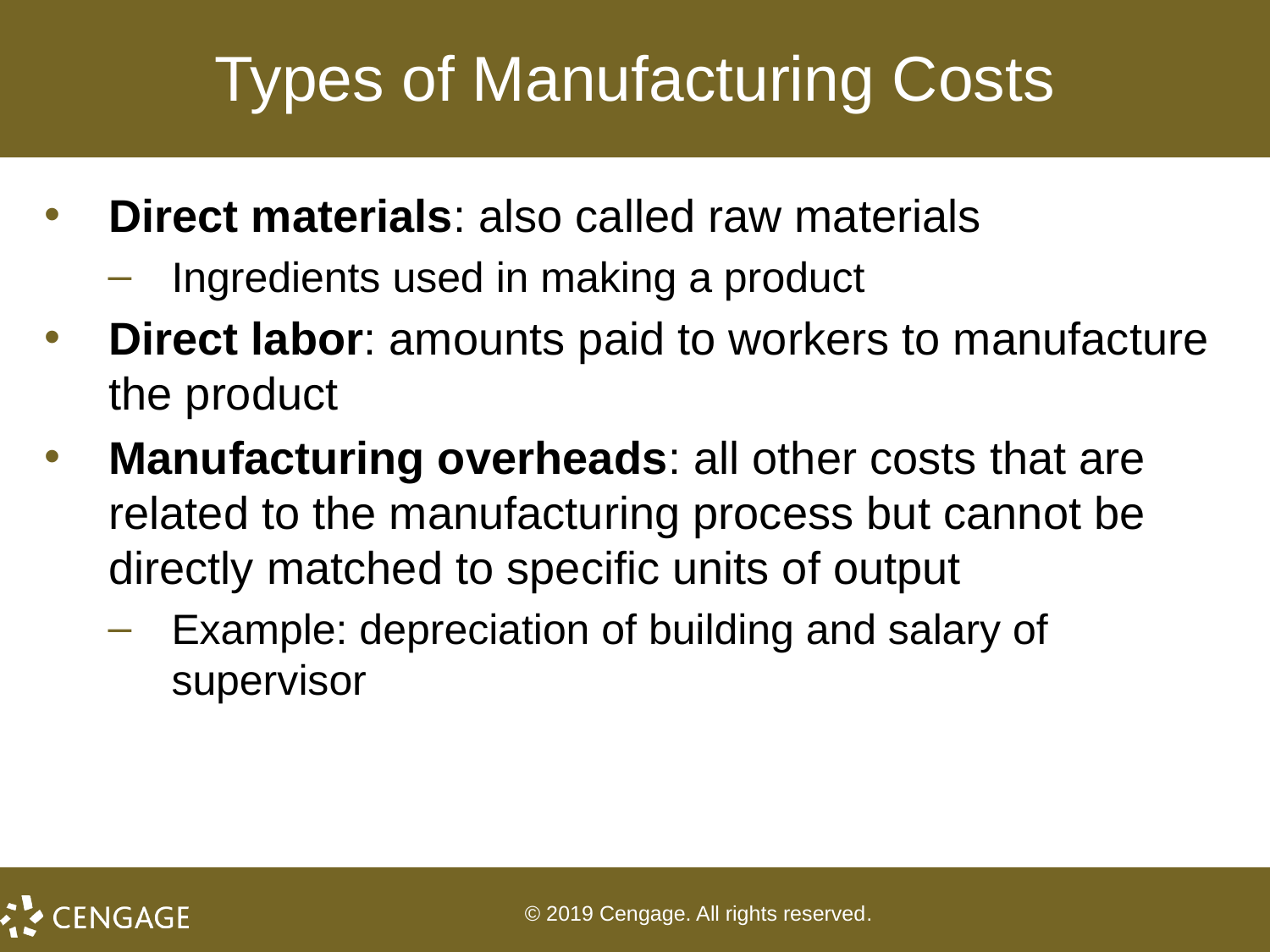

# Types of Manufacturing Costs
Direct materials: also called raw materials
Ingredients used in making a product
Direct labor: amounts paid to workers to manufacture the product
Manufacturing overheads: all other costs that are related to the manufacturing process but cannot be directly matched to specific units of output
Example: depreciation of building and salary of supervisor